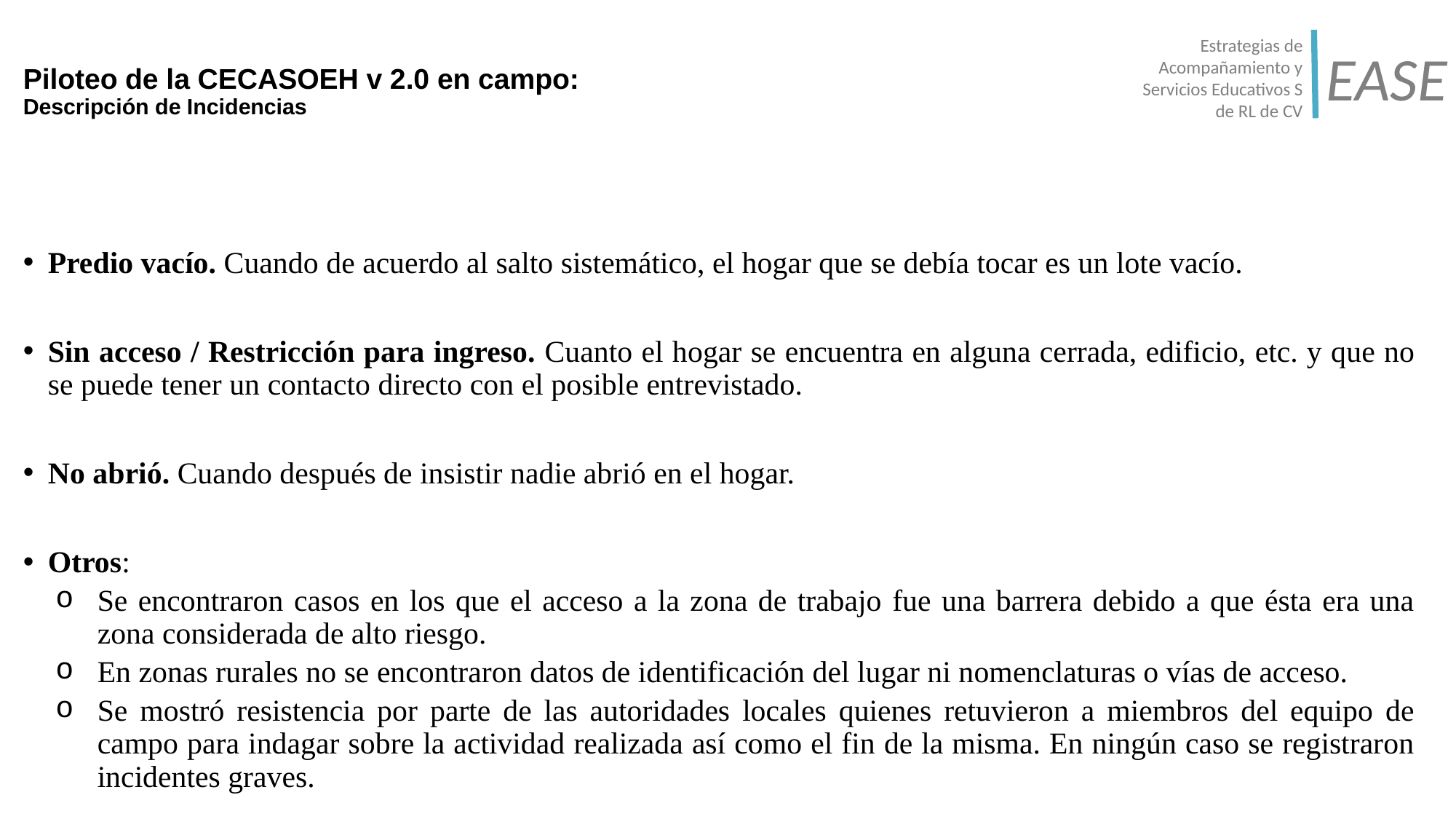

# Piloteo de la CECASOEH v 2.0 en campo: Descripción de Incidencias
Estrategias de Acompañamiento y Servicios Educativos S de RL de CV

EASE
Predio vacío. Cuando de acuerdo al salto sistemático, el hogar que se debía tocar es un lote vacío.

Sin acceso / Restricción para ingreso. Cuanto el hogar se encuentra en alguna cerrada, edificio, etc. y que no se puede tener un contacto directo con el posible entrevistado.

No abrió. Cuando después de insistir nadie abrió en el hogar.

Otros:
Se encontraron casos en los que el acceso a la zona de trabajo fue una barrera debido a que ésta era una zona considerada de alto riesgo.
En zonas rurales no se encontraron datos de identificación del lugar ni nomenclaturas o vías de acceso.
Se mostró resistencia por parte de las autoridades locales quienes retuvieron a miembros del equipo de campo para indagar sobre la actividad realizada así como el fin de la misma. En ningún caso se registraron incidentes graves.